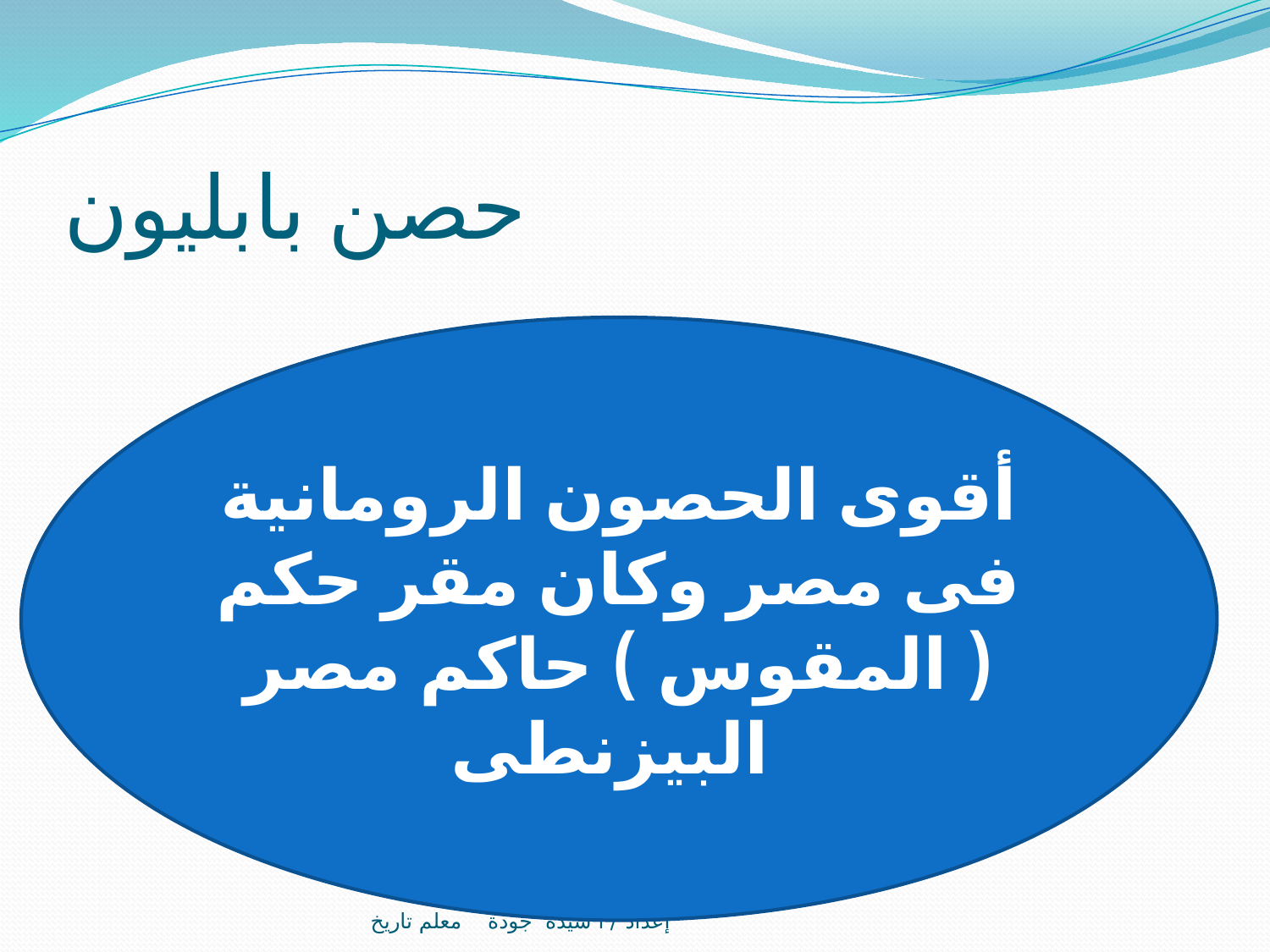

# حصن بابليون
أقوى الحصون الرومانية فى مصر وكان مقر حكم ( المقوس ) حاكم مصر البيزنطى
إعداد / أ سيدة  جودة    معلم تاريخ